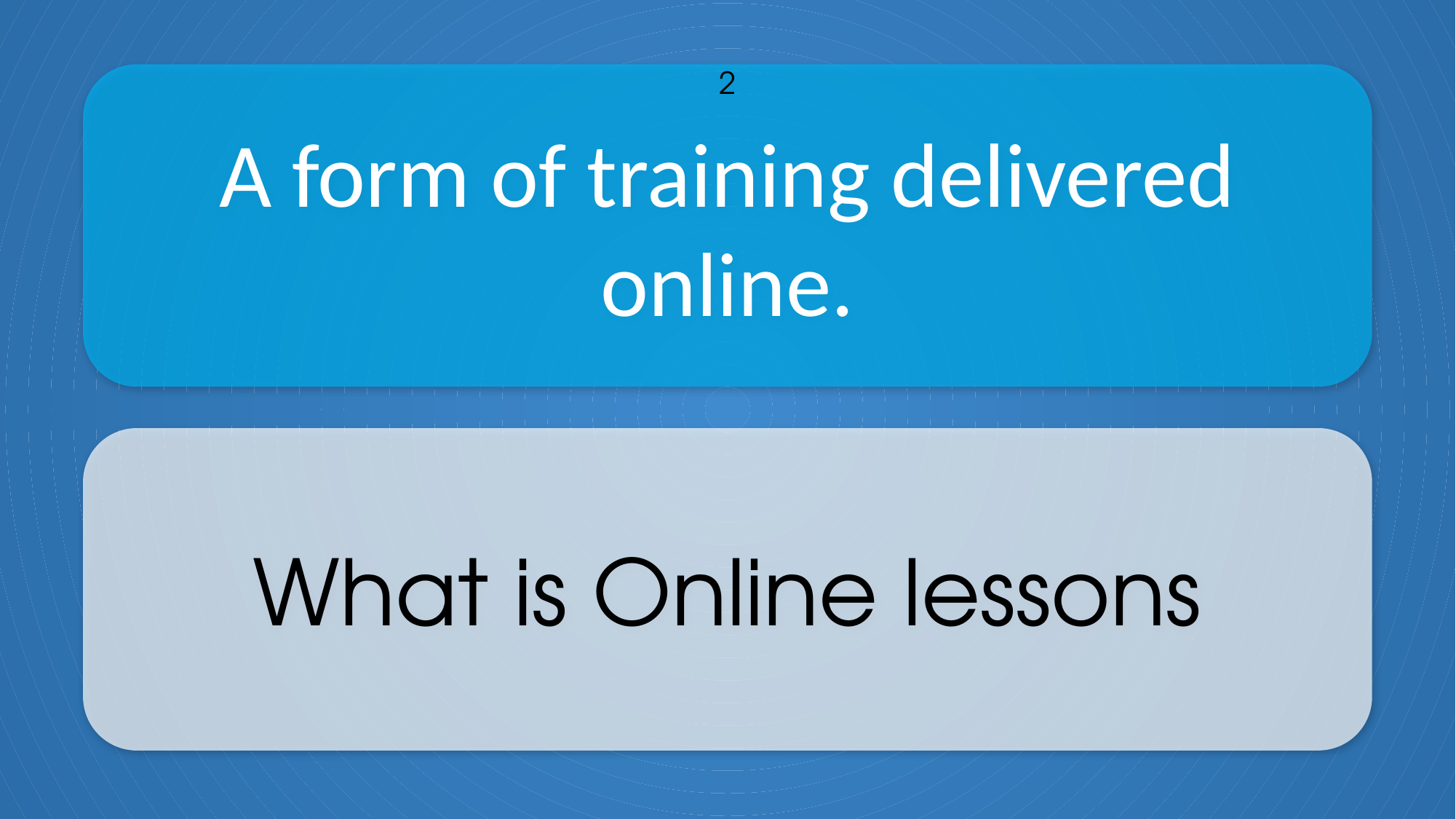

A form of training delivered online.
2
What is Online lessons